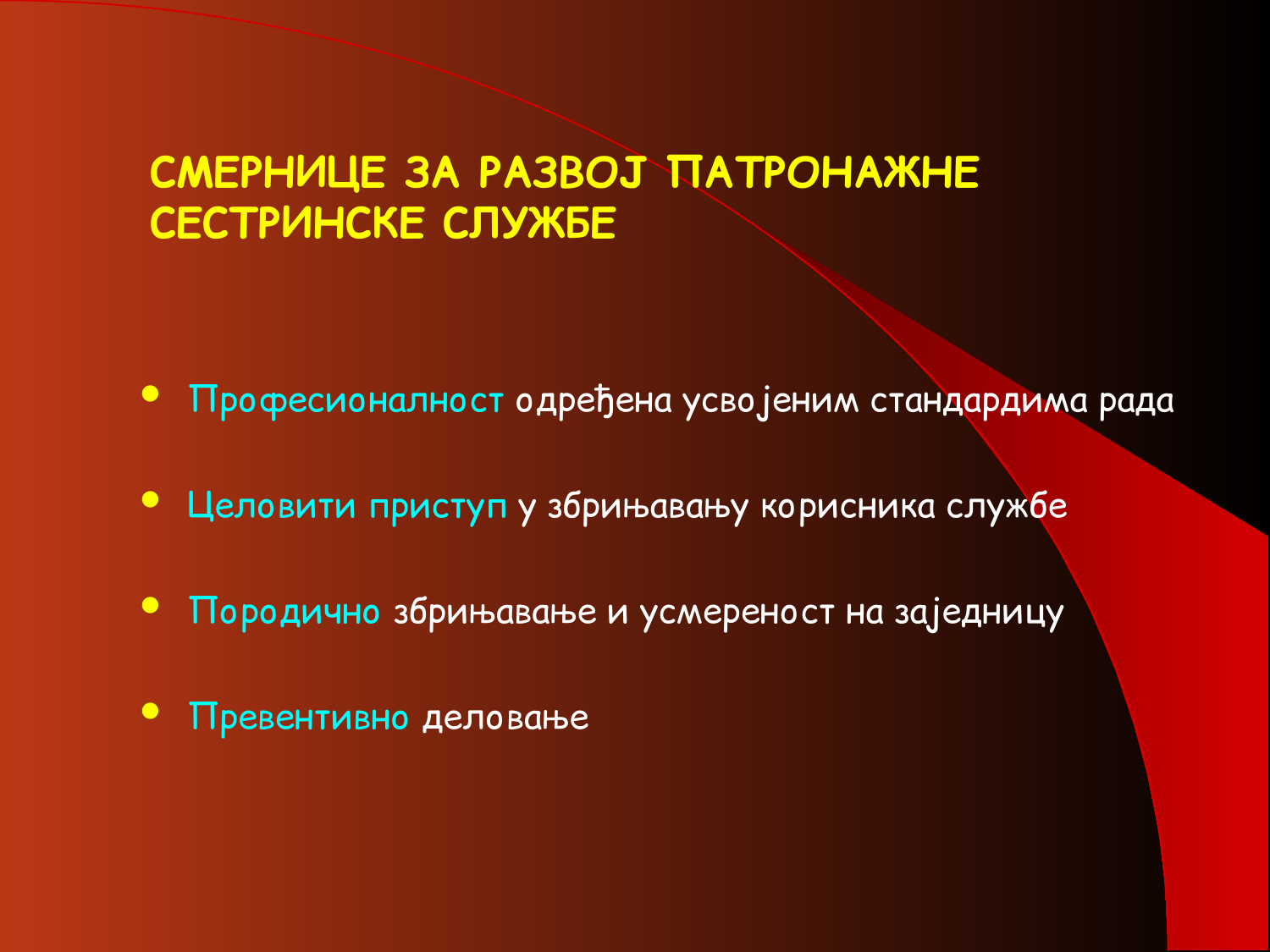

# СМЕРНИЦЕ ЗА РАЗВОЈ ПАТРОНАЖНЕ СЕСТРИНСКЕ СЛУЖБЕ
Професионалност одређена усвојеним стандардима рада

Целовити приступ у збрињавању корисника службе

Породично збрињавање и усмереност на заједницу

Превентивно деловање